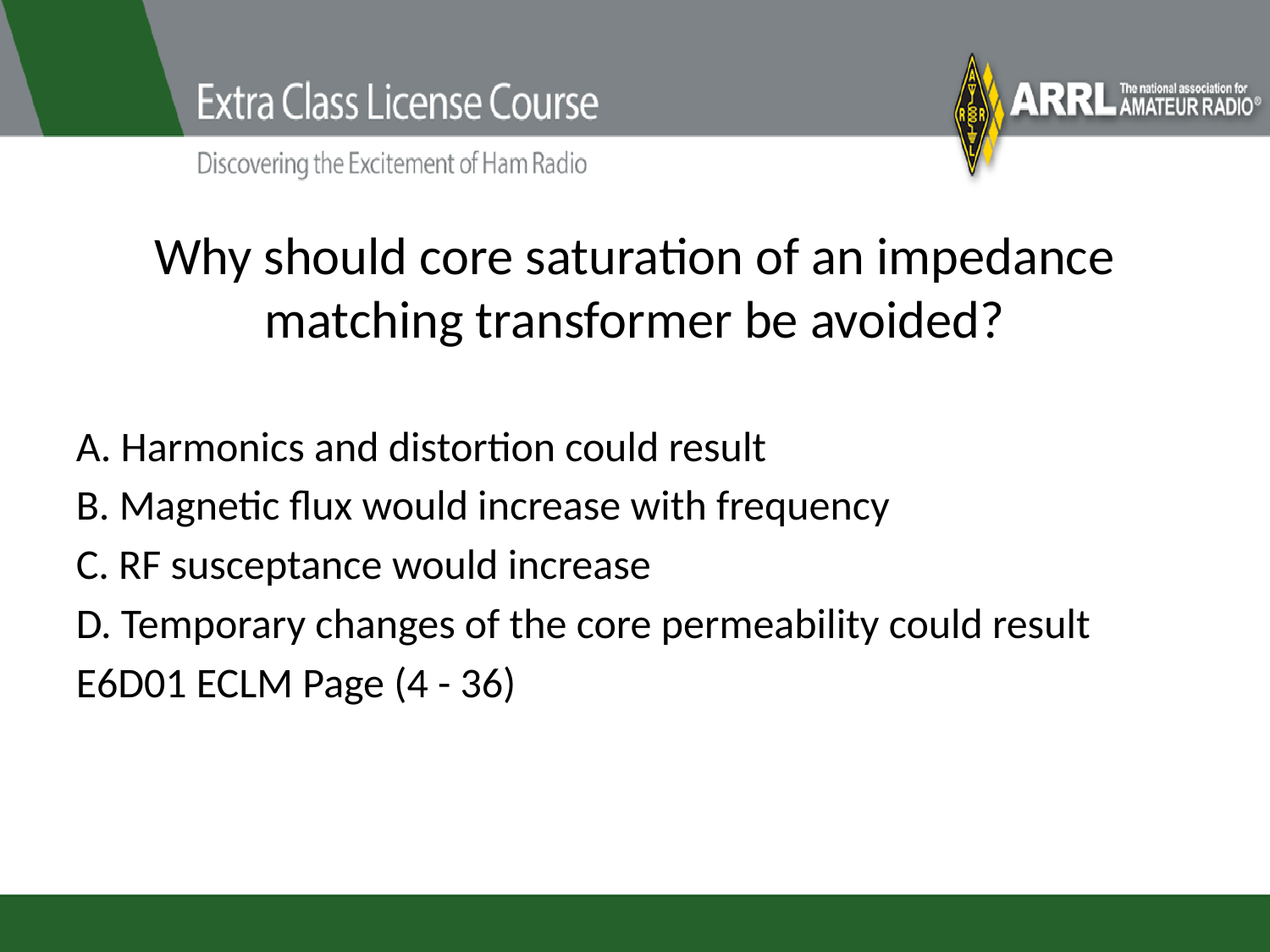

# Why should core saturation of an impedance matching transformer be avoided?
A. Harmonics and distortion could result
B. Magnetic flux would increase with frequency
C. RF susceptance would increase
D. Temporary changes of the core permeability could result
E6D01 ECLM Page (4 - 36)